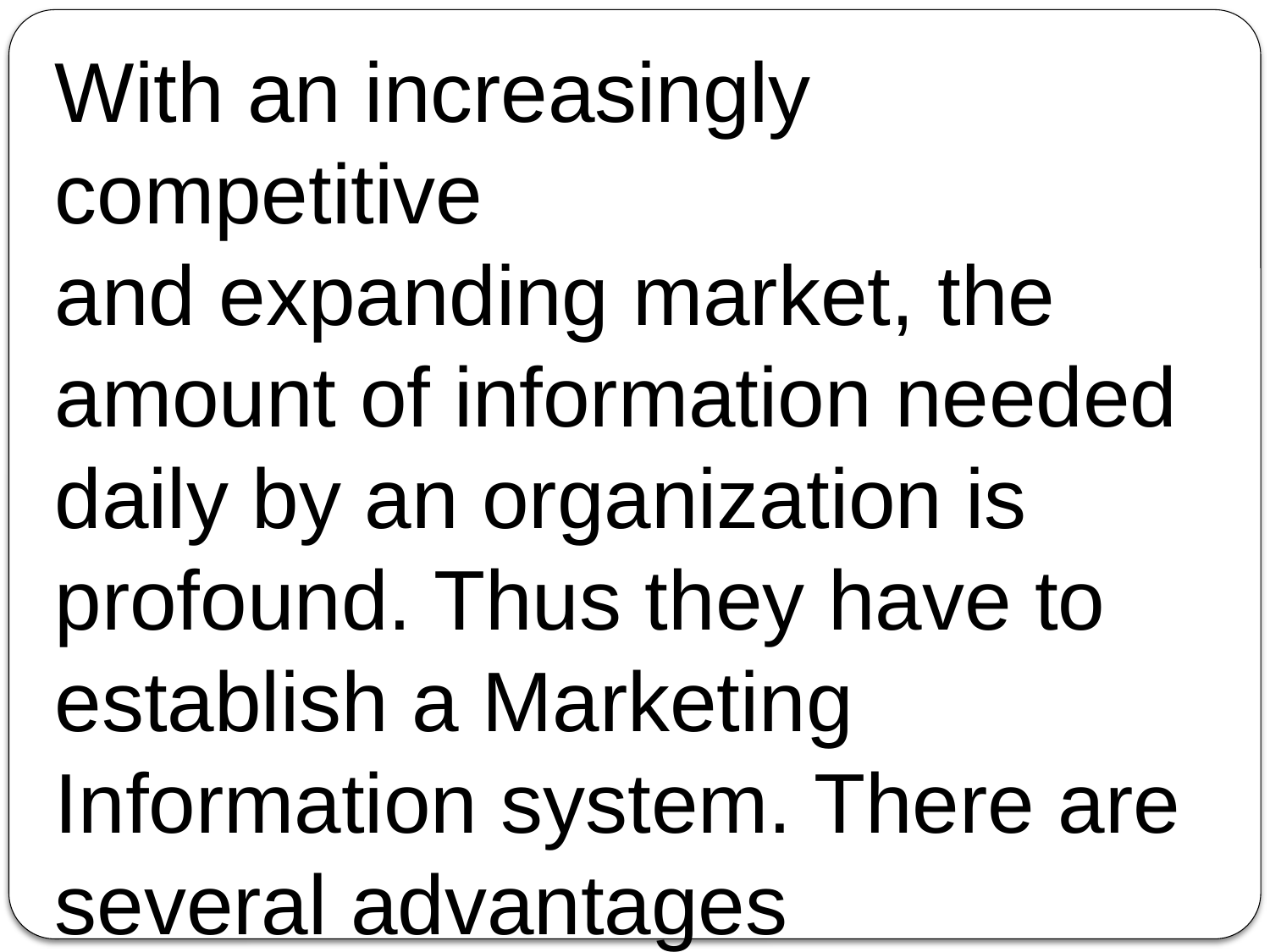

With an increasingly competitive and expanding market, the amount of information needed daily by an organization is profound. Thus they have to establish a Marketing Information system. There are several advantages of Marketing information systems